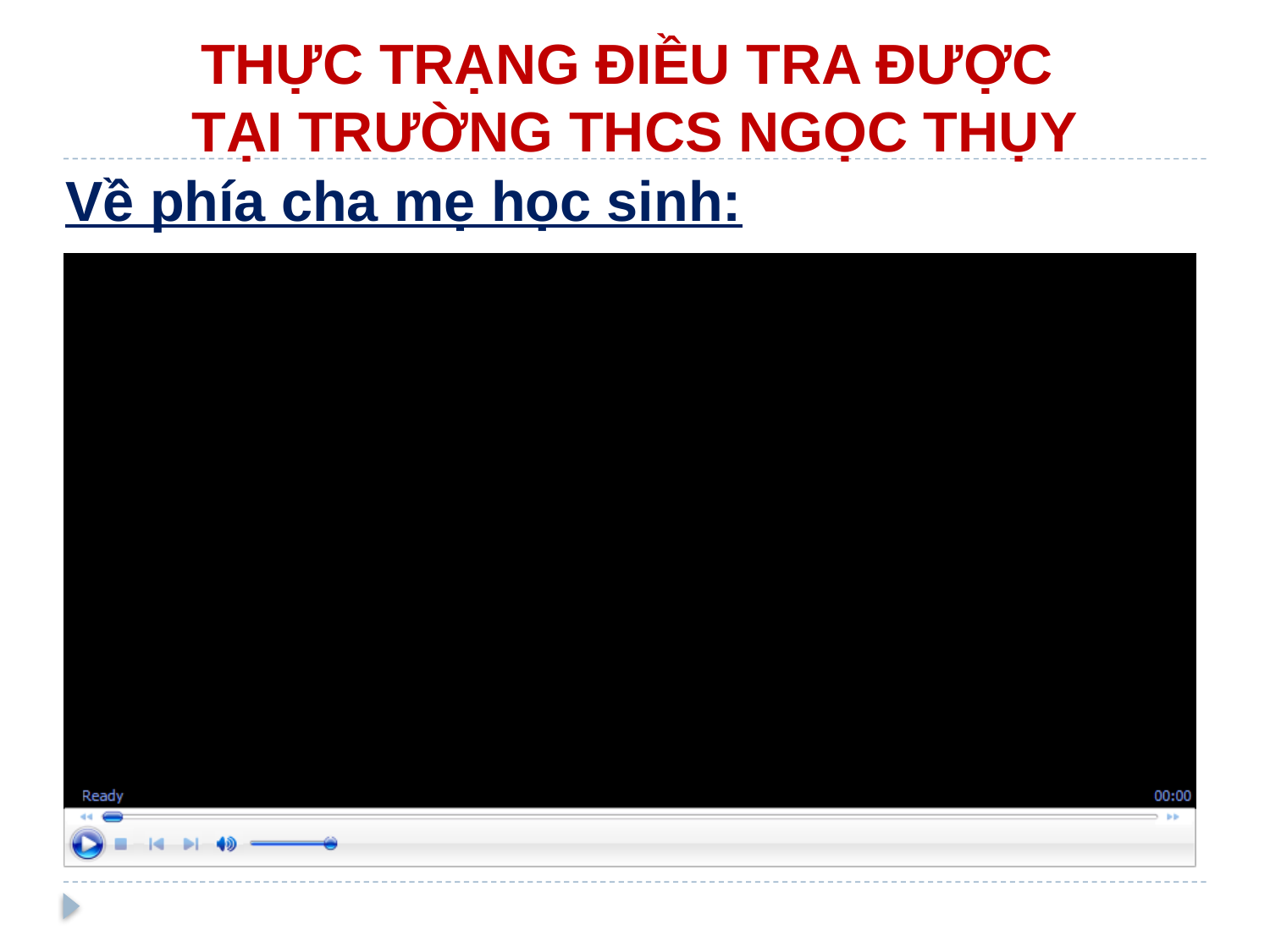

# THỰC TRẠNG ĐIỀU TRA ĐƯỢC TẠI TRƯỜNG THCS NGỌC THỤY
Về phía cha mẹ học sinh: